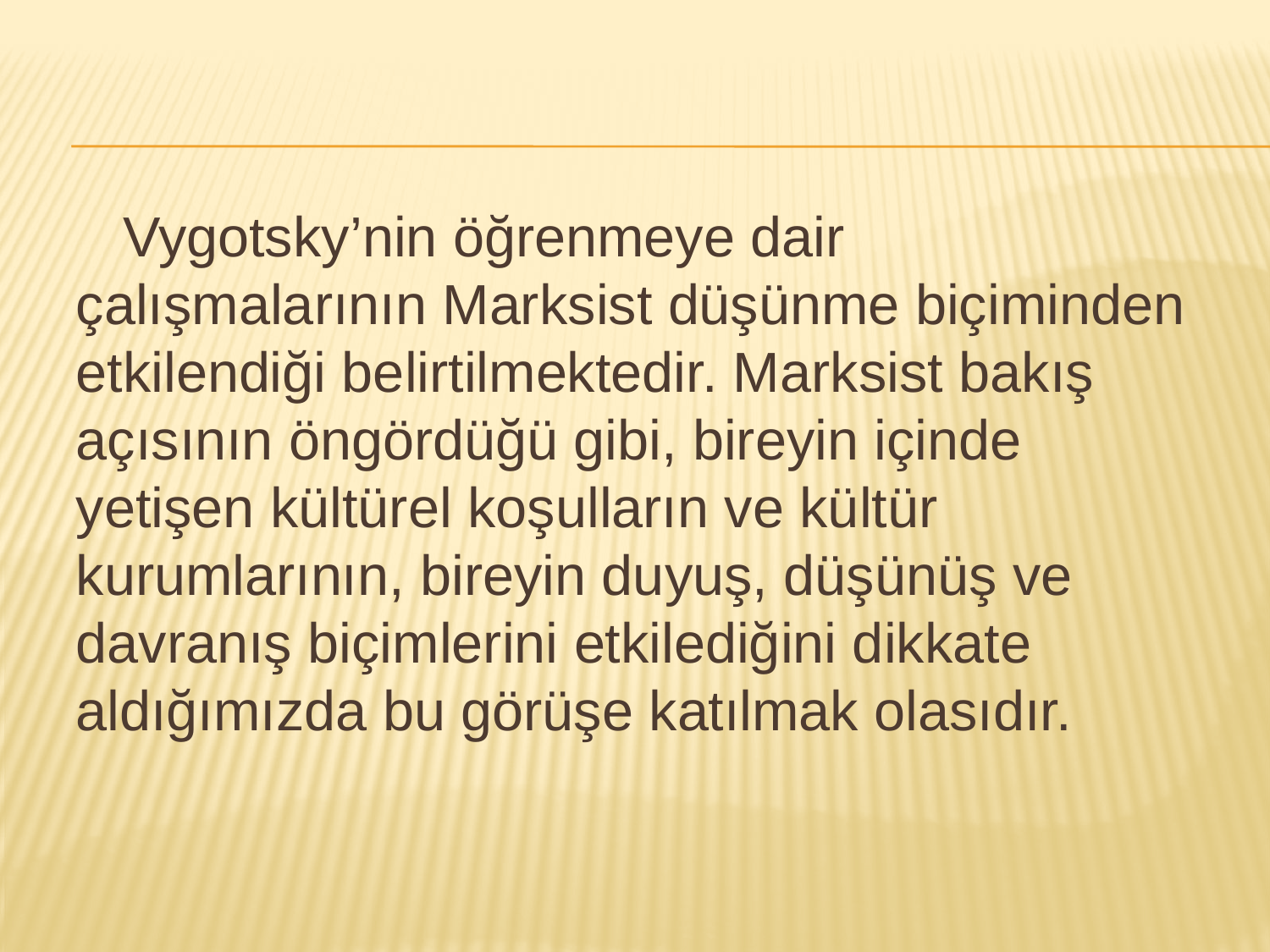

Vygotsky’nin öğrenmeye dair çalışmalarının Marksist düşünme biçiminden etkilendiği belirtilmektedir. Marksist bakış açısının öngördüğü gibi, bireyin içinde yetişen kültürel koşulların ve kültür kurumlarının, bireyin duyuş, düşünüş ve davranış biçimlerini etkilediğini dikkate aldığımızda bu görüşe katılmak olasıdır.